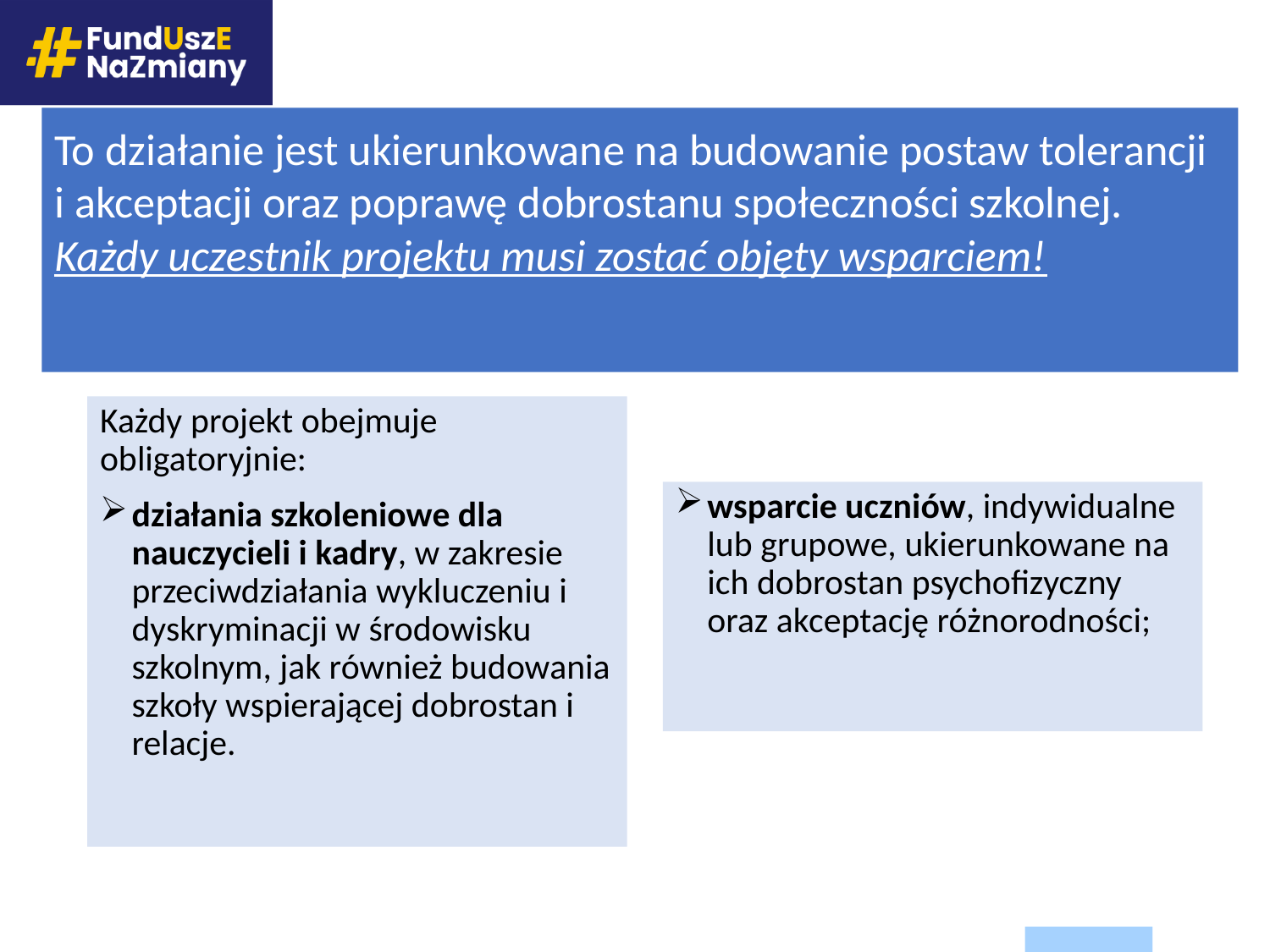

# To działanie jest ukierunkowane na budowanie postaw tolerancji i akceptacji oraz poprawę dobrostanu społeczności szkolnej. Każdy uczestnik projektu musi zostać objęty wsparciem!
Każdy projekt obejmuje obligatoryjnie:
działania szkoleniowe dla nauczycieli i kadry, w zakresie przeciwdziałania wykluczeniu i dyskryminacji w środowisku szkolnym, jak również budowania szkoły wspierającej dobrostan i relacje.

wsparcie uczniów, indywidualne lub grupowe, ukierunkowane na ich dobrostan psychofizyczny oraz akceptację różnorodności;